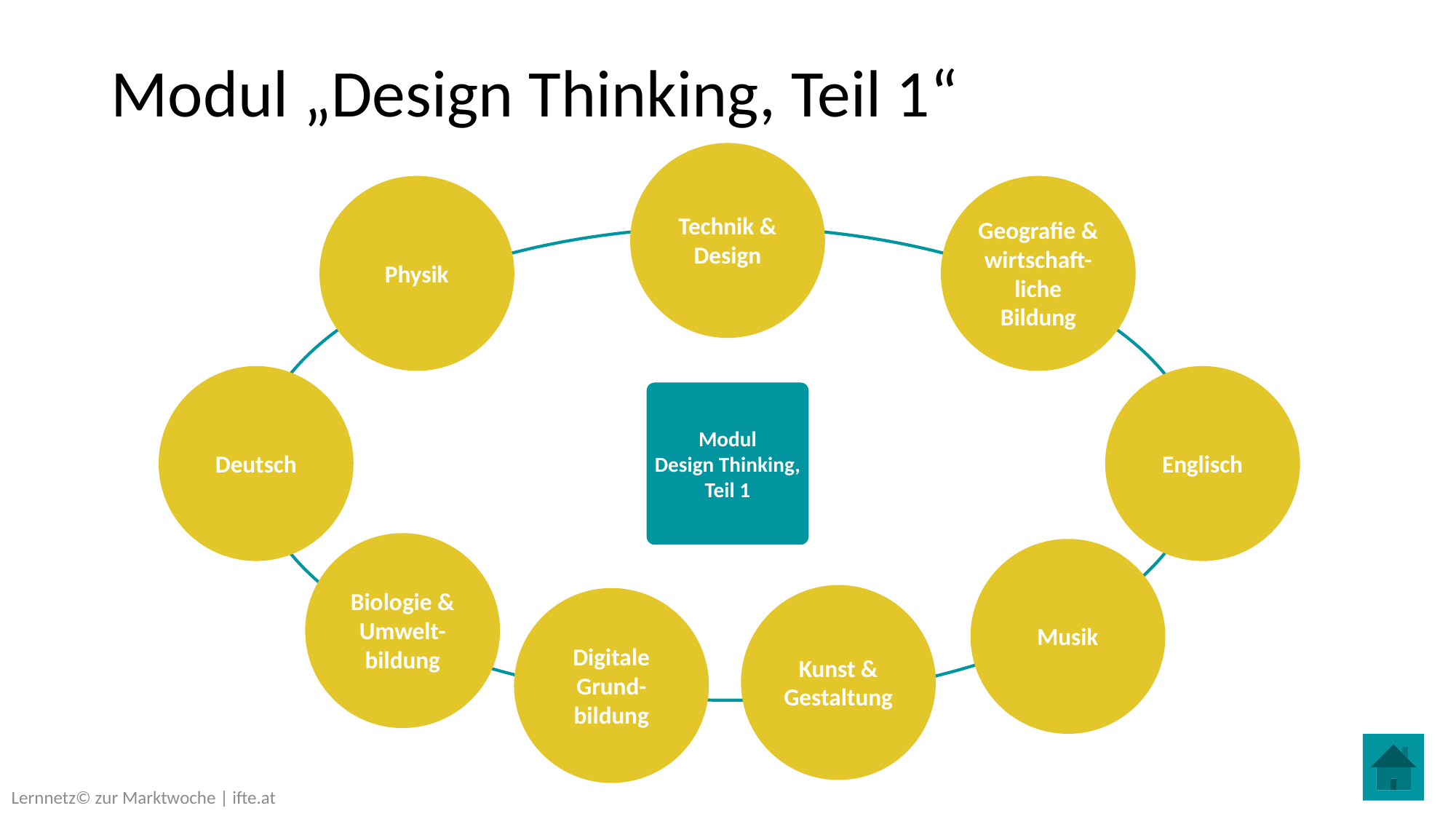

# Modul „Design Thinking, Teil 1“
Technik & Design
Physik
Geografie & wirtschaft-liche Bildung

Deutsch
Englisch
Modul
Design Thinking, Teil 1
Biologie & Umwelt-bildung
Musik
Kunst & Gestaltung
Digitale Grund-bildung

Lernnetz© zur Marktwoche | ifte.at